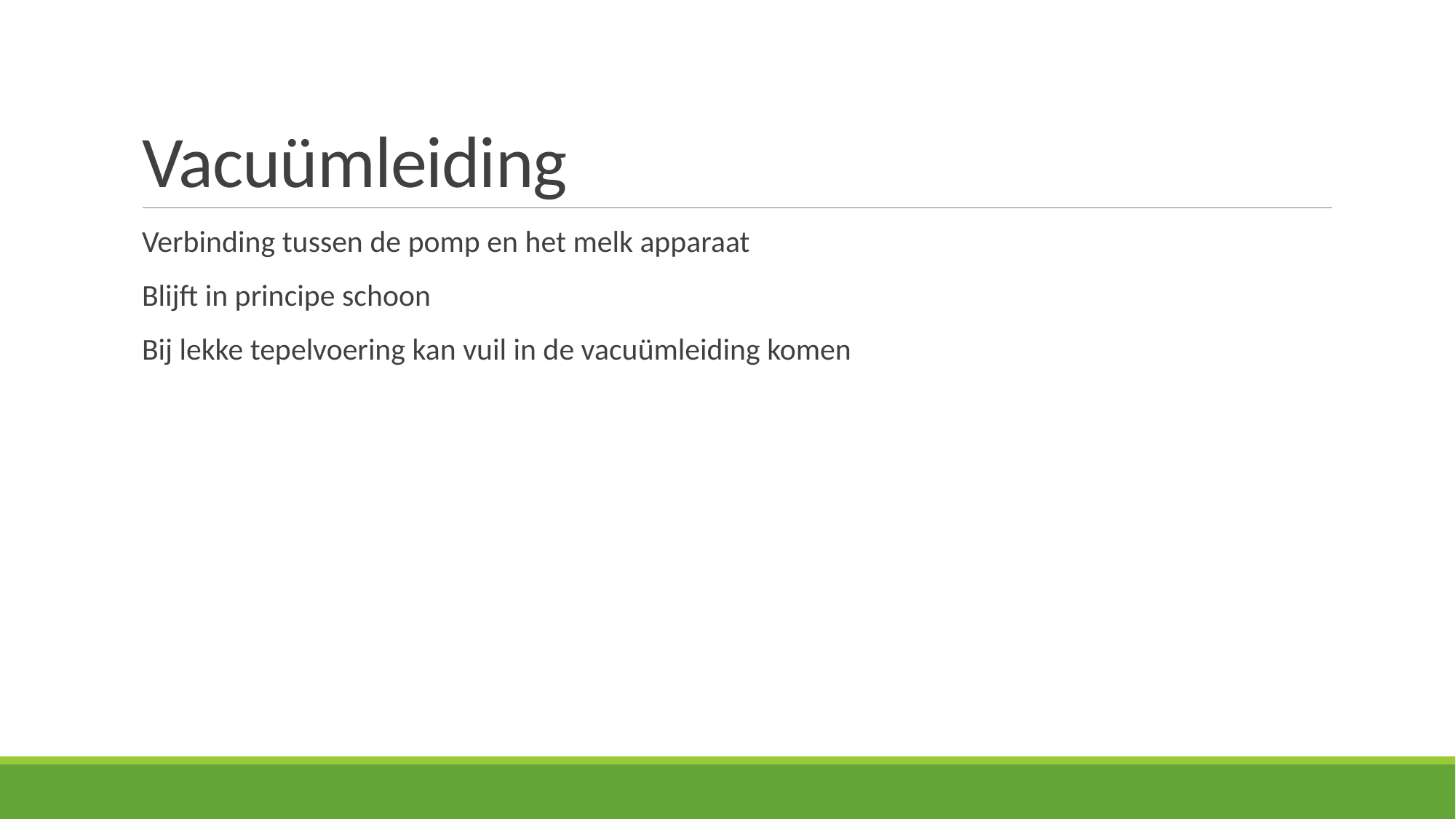

# Vacuümleiding
Verbinding tussen de pomp en het melk apparaat
Blijft in principe schoon
Bij lekke tepelvoering kan vuil in de vacuümleiding komen